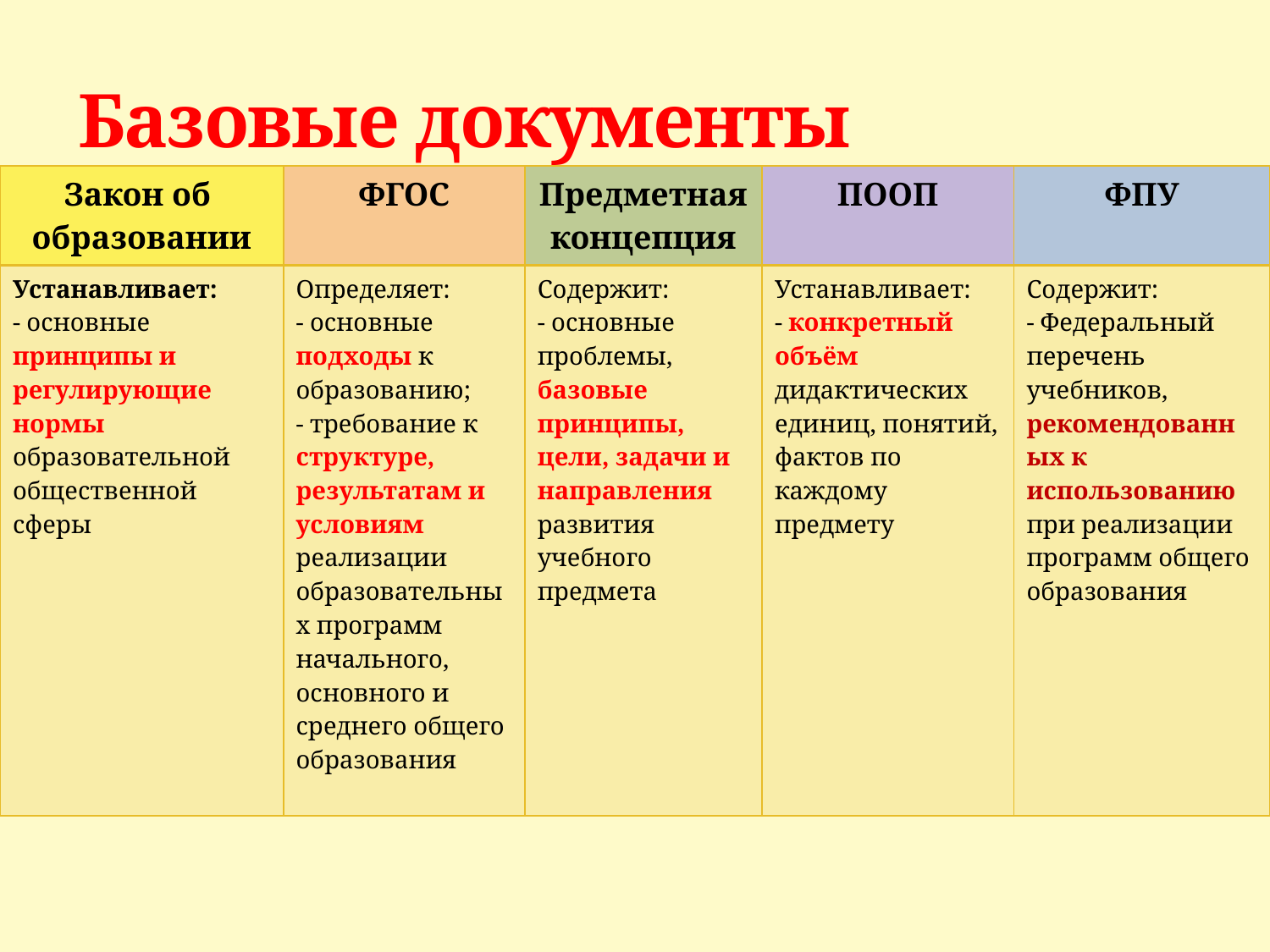

# Базовые документы
| Закон об образовании | ФГОС | Предметная концепция | ПООП | ФПУ |
| --- | --- | --- | --- | --- |
| Устанавливает: - основные принципы и регулирующие нормы образовательной общественной сферы | Определяет: - основные подходы к образованию; - требование к структуре, результатам и условиям реализации образовательных программ начального, основного и среднего общего образования | Содержит: - основные проблемы, базовые принципы, цели, задачи и направления развития учебного предмета | Устанавливает: - конкретный объём дидактических единиц, понятий, фактов по каждому предмету | Содержит: - Федеральный перечень учебников, рекомендованных к использованию при реализации программ общего образования |